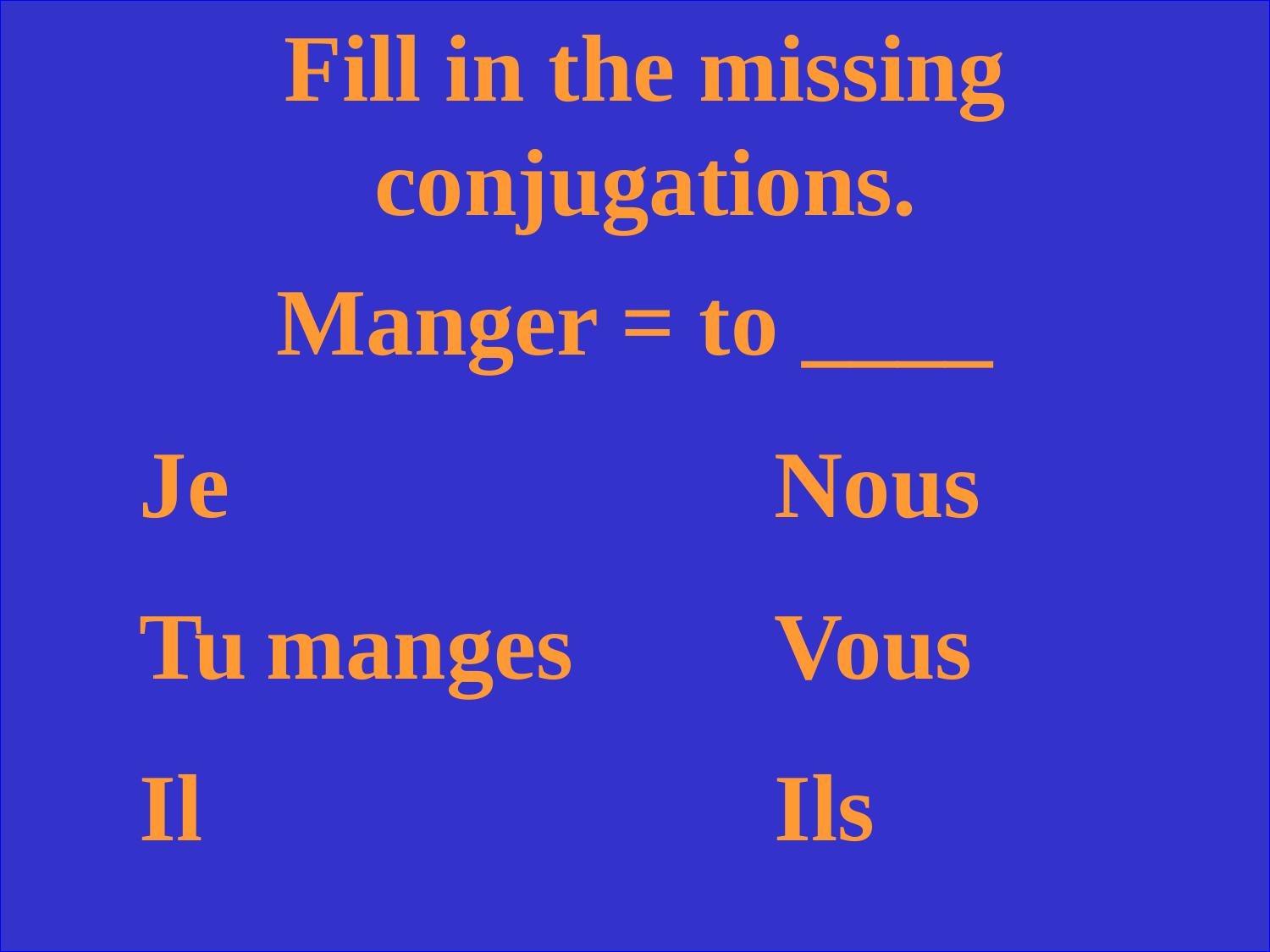

Fill in the missing conjugations.
Manger = to ____
Je					Nous
Tu	manges		Vous
Il					Ils